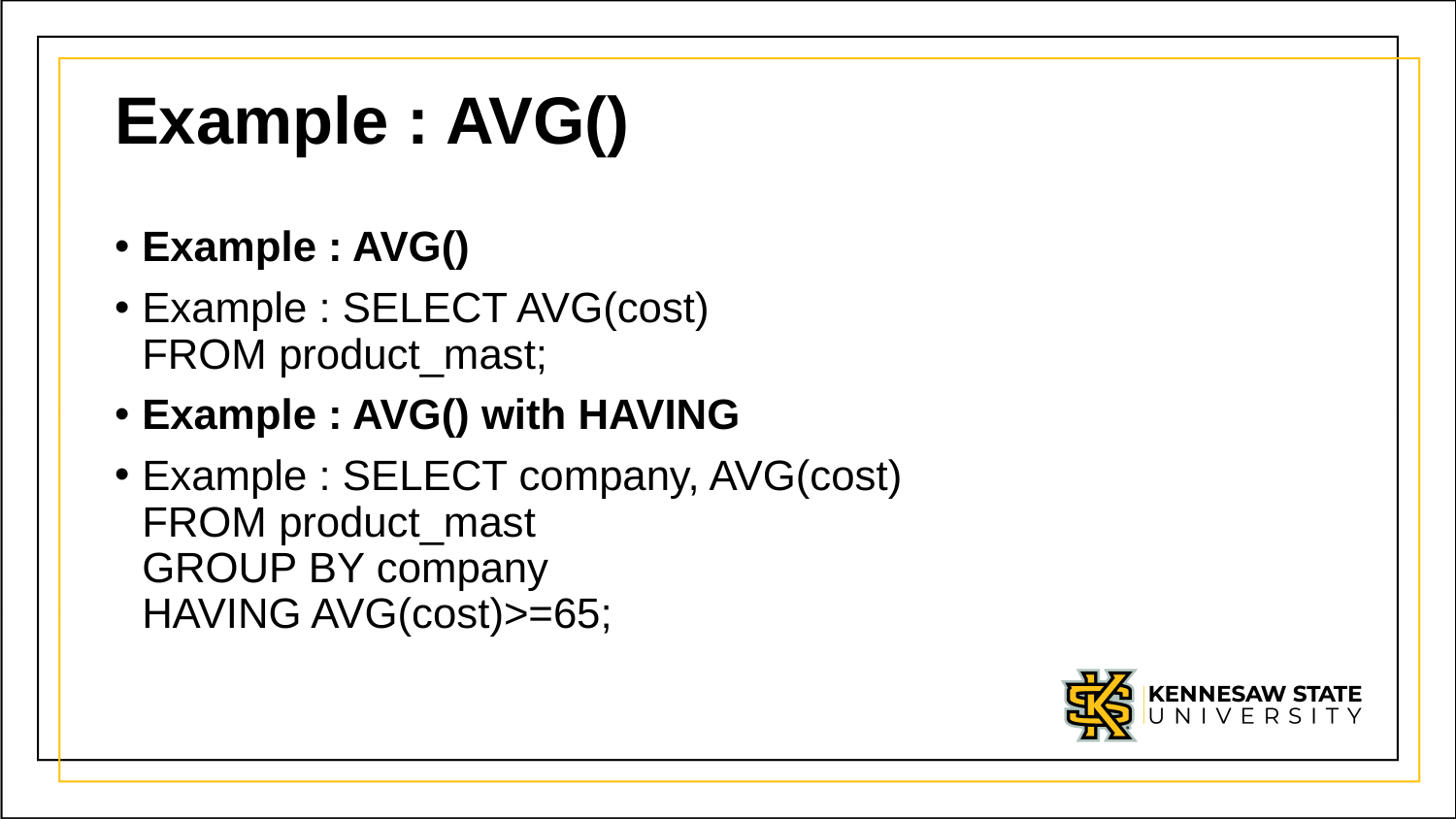

# Example : AVG()
Example : AVG()
Example : SELECT AVG(cost)
FROM product_mast;
Example : AVG() with HAVING
Example : SELECT company, AVG(cost)
FROM product_mast
GROUP BY company
HAVING AVG(cost)>=65;